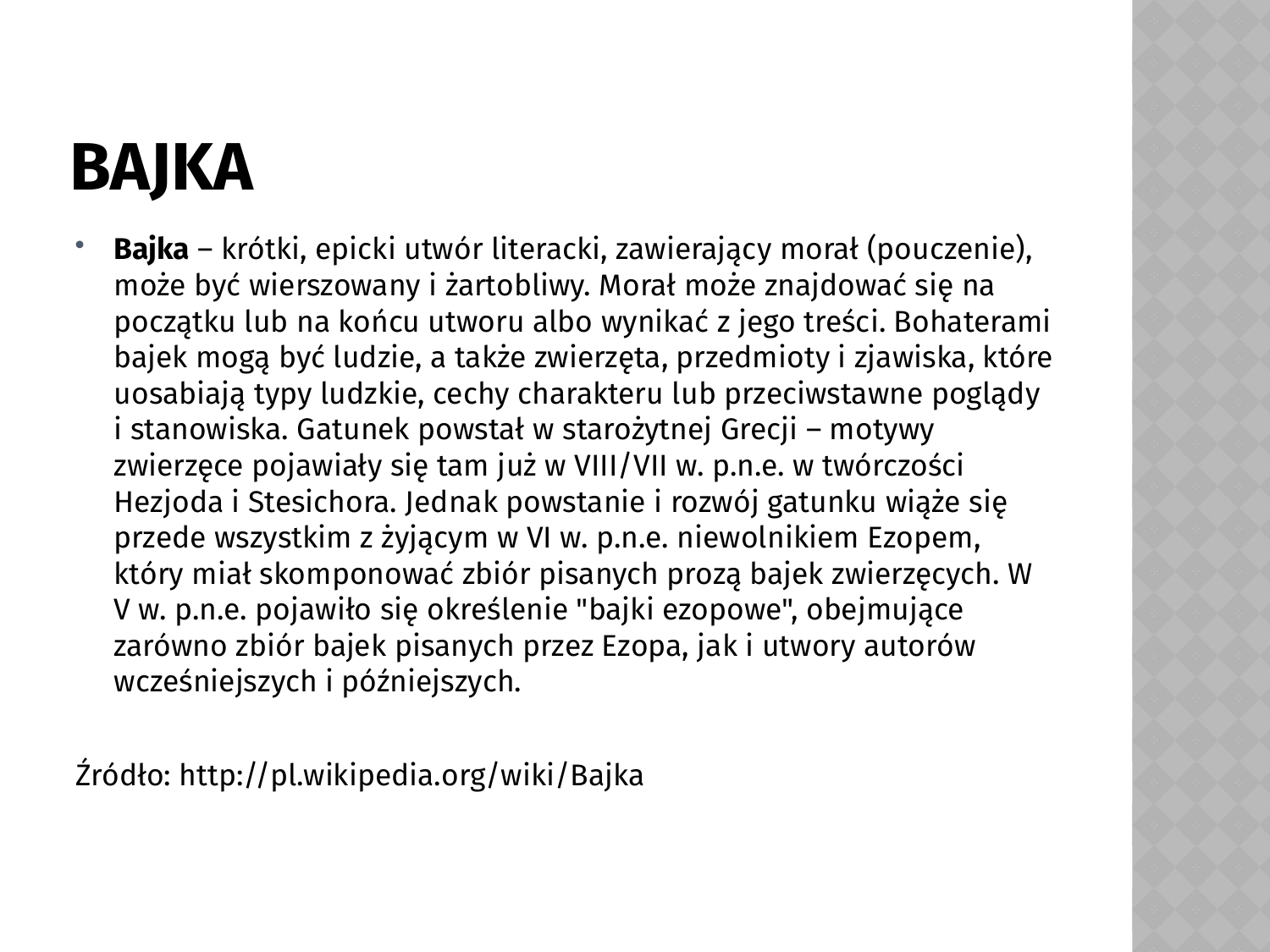

# bajka
Bajka – krótki, epicki utwór literacki, zawierający morał (pouczenie), może być wierszowany i żartobliwy. Morał może znajdować się na początku lub na końcu utworu albo wynikać z jego treści. Bohaterami bajek mogą być ludzie, a także zwierzęta, przedmioty i zjawiska, które uosabiają typy ludzkie, cechy charakteru lub przeciwstawne poglądy i stanowiska. Gatunek powstał w starożytnej Grecji – motywy zwierzęce pojawiały się tam już w VIII/VII w. p.n.e. w twórczości Hezjoda i Stesichora. Jednak powstanie i rozwój gatunku wiąże się przede wszystkim z żyjącym w VI w. p.n.e. niewolnikiem Ezopem, który miał skomponować zbiór pisanych prozą bajek zwierzęcych. W V w. p.n.e. pojawiło się określenie "bajki ezopowe", obejmujące zarówno zbiór bajek pisanych przez Ezopa, jak i utwory autorów wcześniejszych i późniejszych.

Źródło: http://pl.wikipedia.org/wiki/Bajka